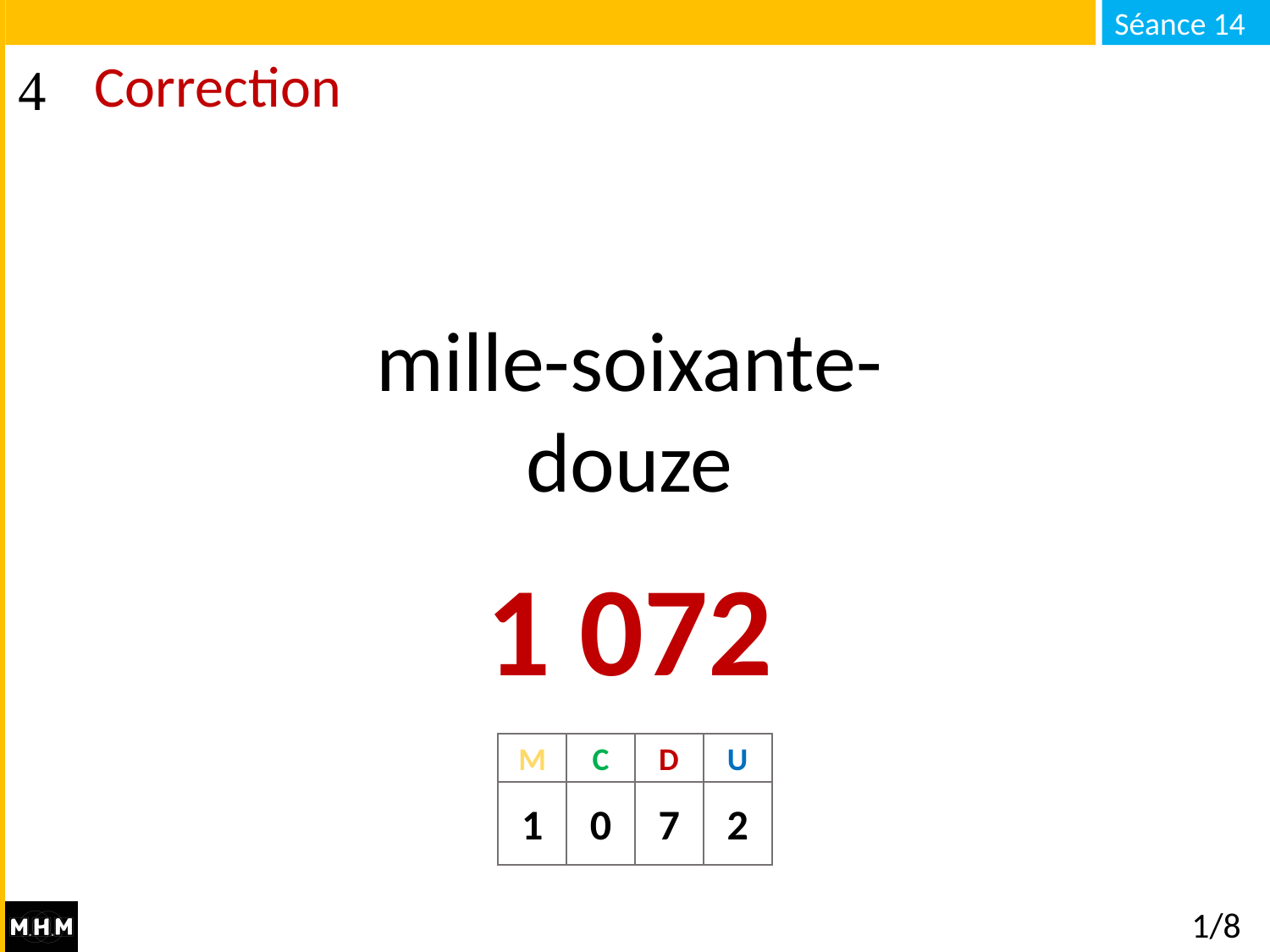

# Correction
mille-soixante-douze
1 072
M
C
D
U
1
0
7
2
1/8